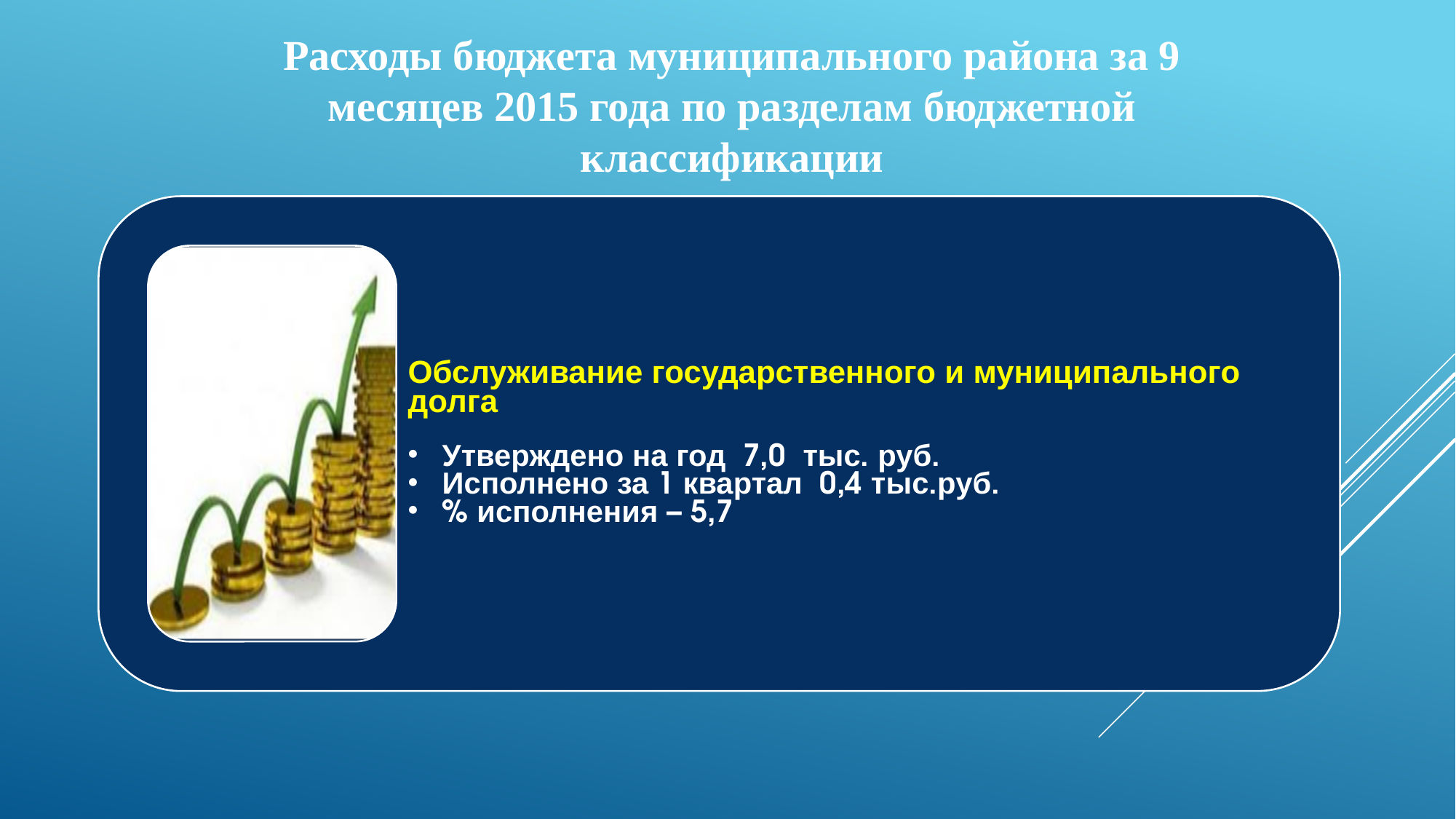

Расходы бюджета муниципального района за 9 месяцев 2015 года по разделам бюджетной классификации
Обслуживание государственного и муниципального долга
Утверждено на год  7,0  тыс. руб.
Исполнено за 1 квартал  0,4 тыс.руб.
% исполнения – 5,7